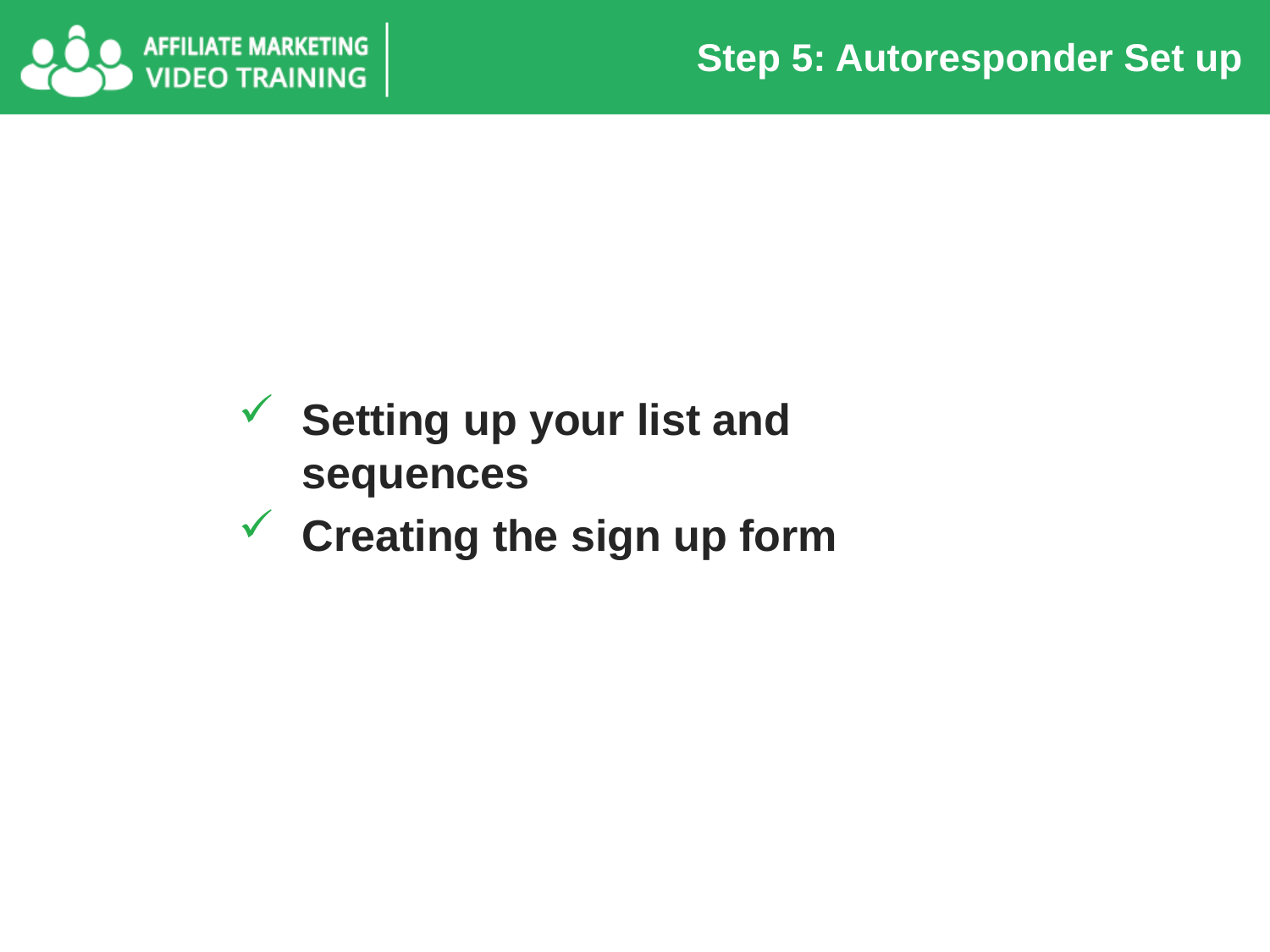

Step 5: Autoresponder Set up
Setting up your list and sequences
Creating the sign up form